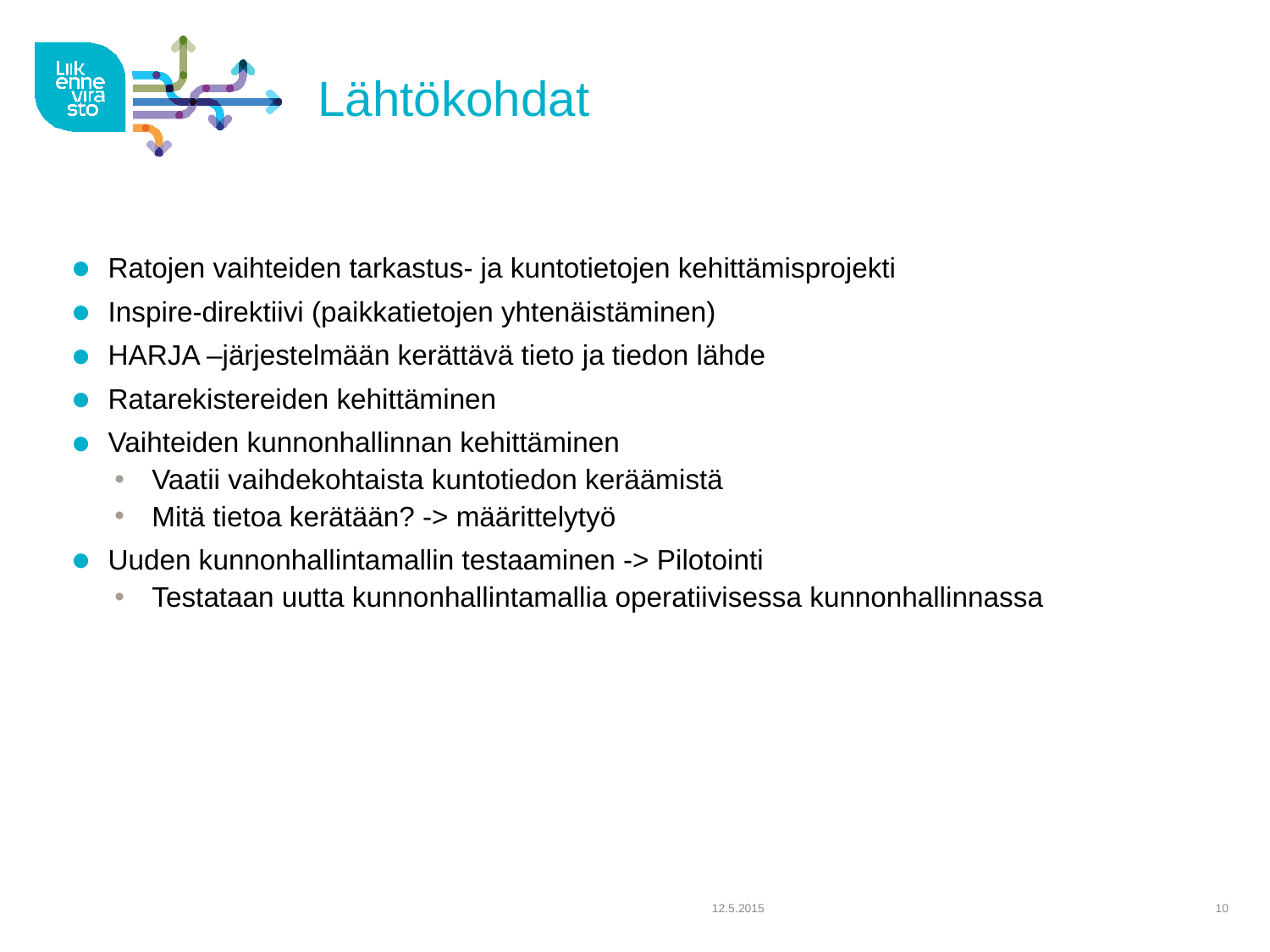

# Lähtökohdat
Ratojen vaihteiden tarkastus- ja kuntotietojen kehittämisprojekti
Inspire-direktiivi (paikkatietojen yhtenäistäminen)
HARJA –järjestelmään kerättävä tieto ja tiedon lähde
Ratarekistereiden kehittäminen
Vaihteiden kunnonhallinnan kehittäminen
Vaatii vaihdekohtaista kuntotiedon keräämistä
Mitä tietoa kerätään? -> määrittelytyö
Uuden kunnonhallintamallin testaaminen -> Pilotointi
Testataan uutta kunnonhallintamallia operatiivisessa kunnonhallinnassa
12.5.2015

10